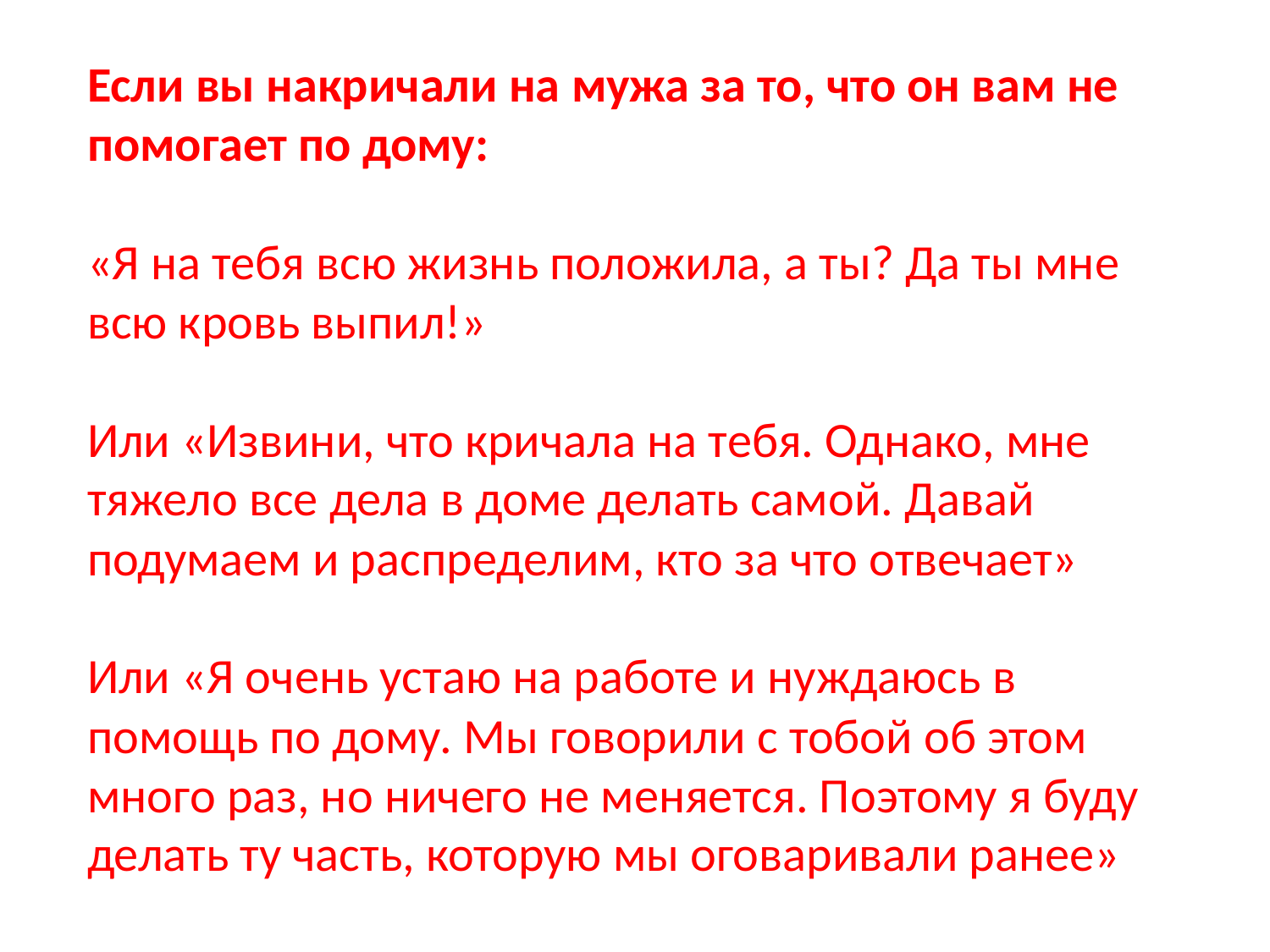

Если вы накричали на мужа за то, что он вам не помогает по дому:

«Я на тебя всю жизнь положила, а ты? Да ты мне всю кровь выпил!»

Или «Извини, что кричала на тебя. Однако, мне тяжело все дела в доме делать самой. Давай подумаем и распределим, кто за что отвечает»

Или «Я очень устаю на работе и нуждаюсь в помощь по дому. Мы говорили с тобой об этом много раз, но ничего не меняется. Поэтому я буду делать ту часть, которую мы оговаривали ранее»